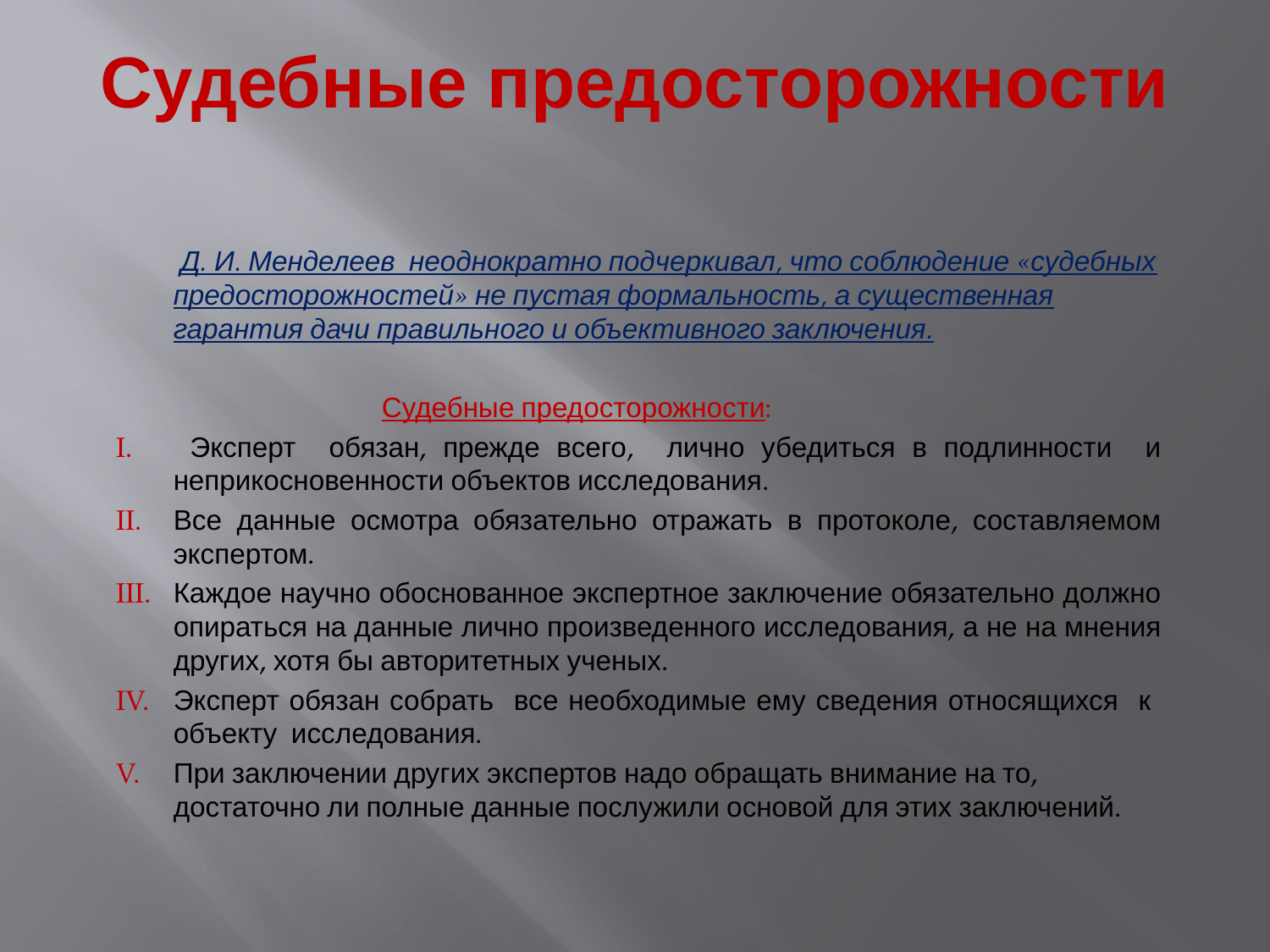

# Судебные предосторожности
        Д. И. Менделеев  неоднократно подчеркивал, что соблюдение «судебных предосторожностей» не пустая формальность, а существенная гарантия дачи правильного и объективного заключения.

                                      Судебные предосторожности:
 Эксперт  обязан, прежде всего,  лично убедиться в подлинности  и неприкосновенности объектов исследования.
Все данные осмотра обязательно отражать в протоколе, составляемом экспертом.
Каждое научно обоснованное экспертное заключение обязательно должно опираться на данные лично произведенного исследования, а не на мнения других, хотя бы авторитетных ученых.
Эксперт обязан собрать  все необходимые ему сведения относящихся  к  объекту  исследования.
При заключении других экспертов надо обращать внимание на то, достаточно ли полные данные послужили основой для этих заключений.